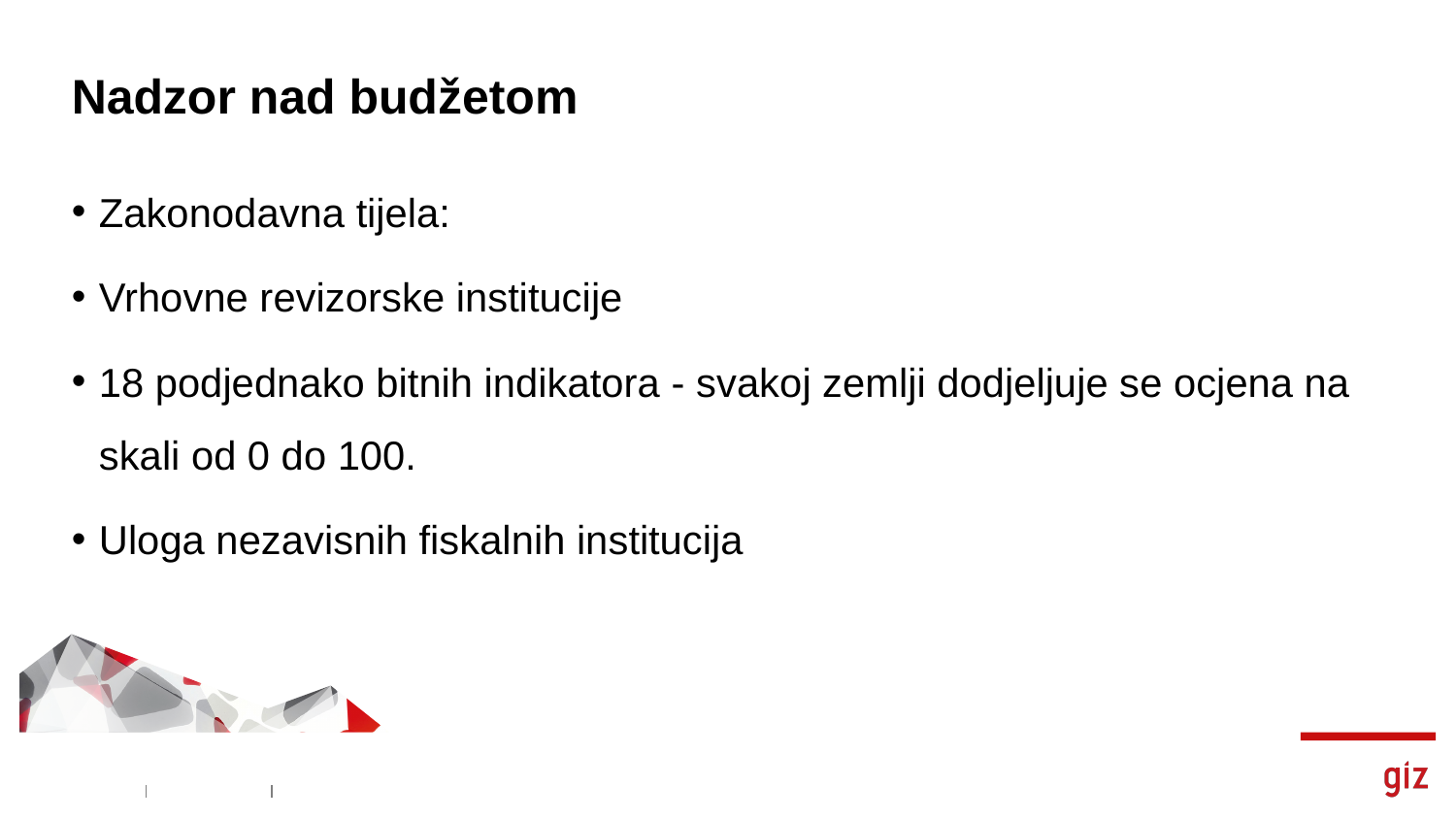

# Nadzor nad budžetom
Zakonodavna tijela:
Vrhovne revizorske institucije
18 podjednako bitnih indikatora - svakoj zemlji dodjeljuje se ocjena na skali od 0 do 100.
Uloga nezavisnih fiskalnih institucija